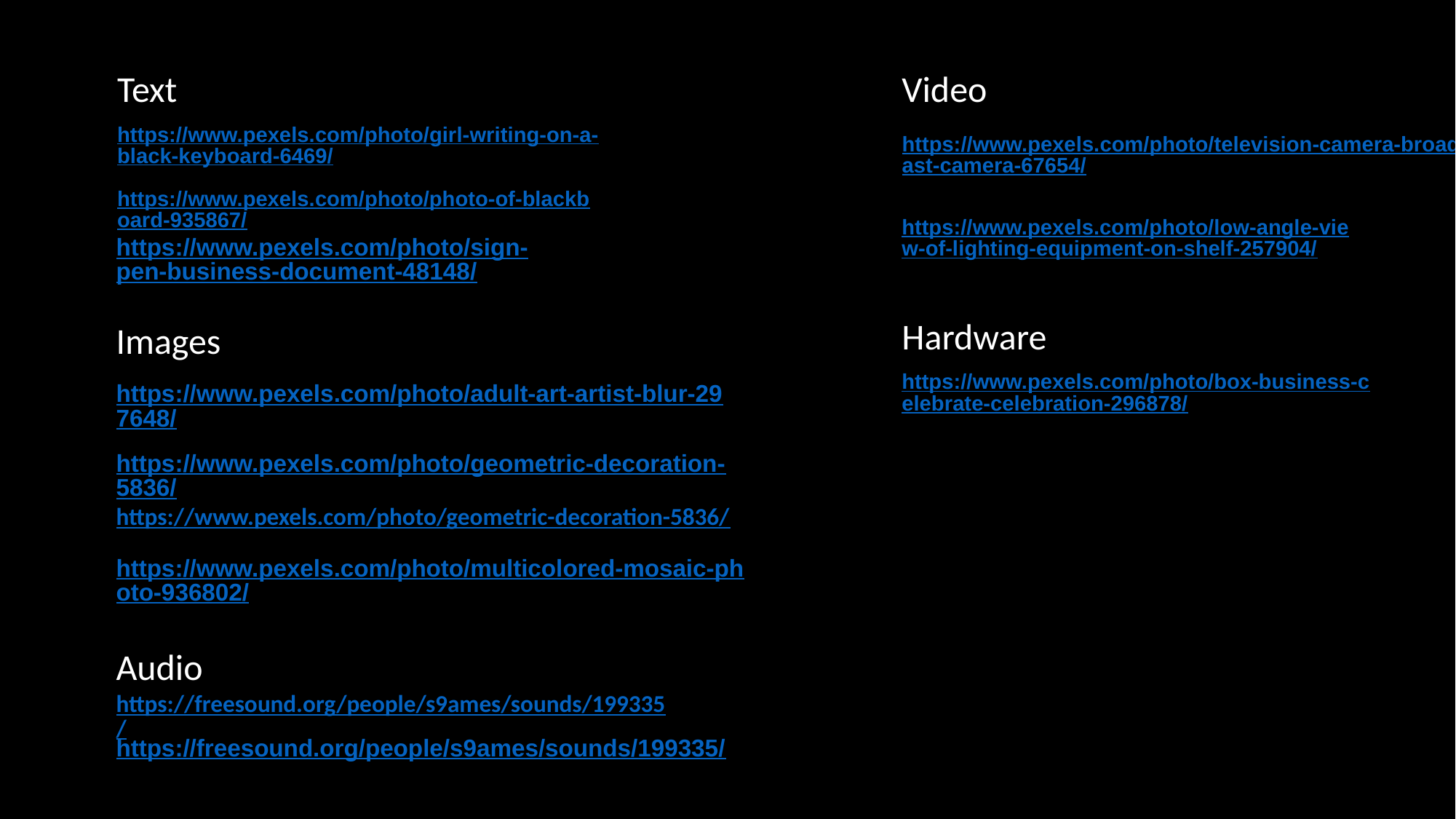

Text
Video
https://www.pexels.com/photo/girl-writing-on-a-black-keyboard-6469/

https://www.pexels.com/photo/television-camera-broadcast-camera-67654/
https://www.pexels.com/photo/photo-of-blackboard-935867/
https://www.pexels.com/photo/low-angle-view-of-lighting-equipment-on-shelf-257904/
https://www.pexels.com/photo/sign-pen-business-document-48148/
Hardware
Images

https://www.pexels.com/photo/box-business-celebrate-celebration-296878/

https://www.pexels.com/photo/adult-art-artist-blur-297648/
https://www.pexels.com/photo/audio-business-computer-connection-265672/
https://www.pexels.com/photo/geometric-decoration-5836/https://www.pexels.com/photo/geometric-decoration-5836/
https://www.pexels.com/photo/multicolored-mosaic-photo-936802/

Audio
https://freesound.org/people/s9ames/sounds/199335/
https://freesound.org/people/s9ames/sounds/199335/